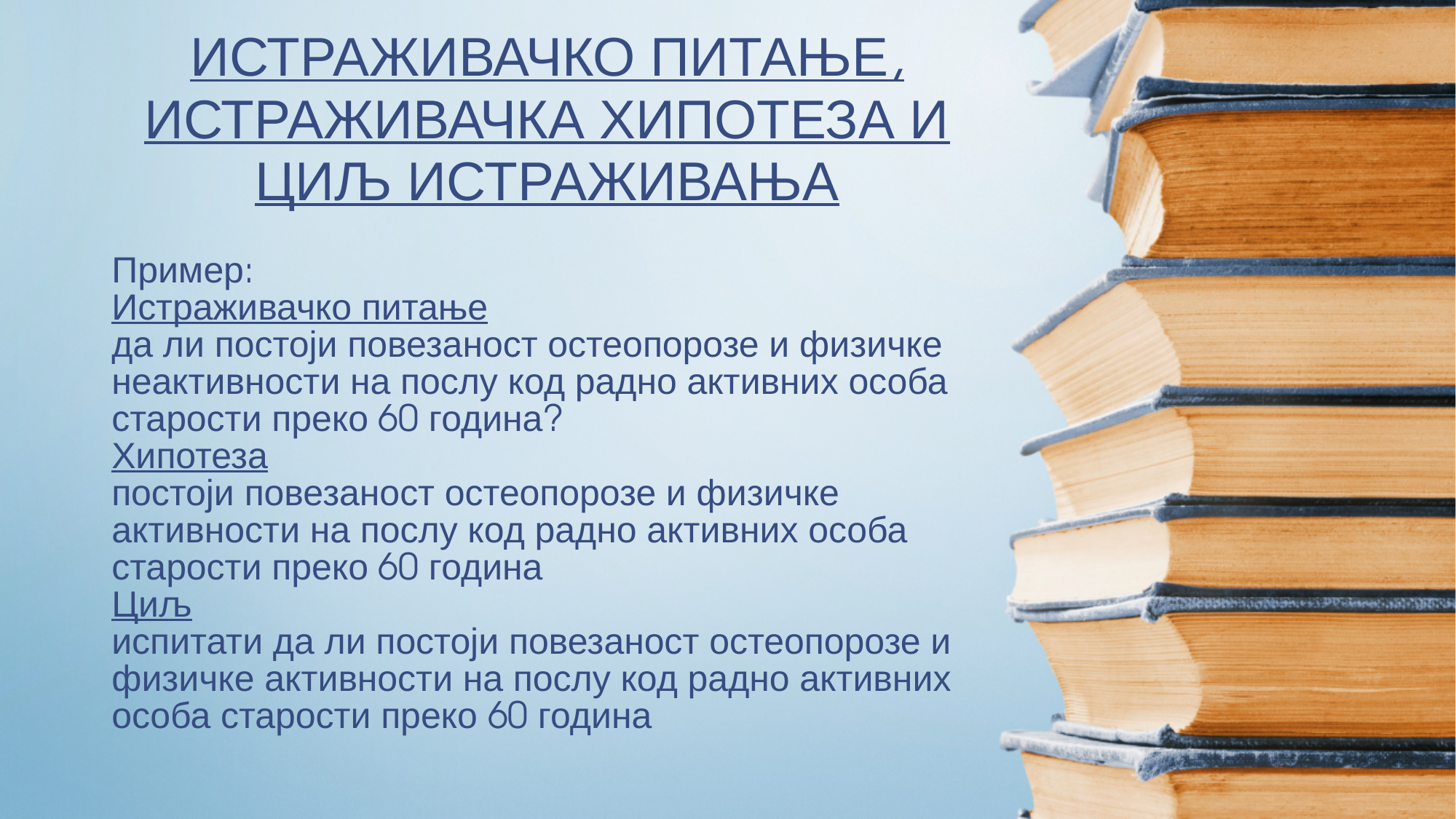

ИСТРАЖИВАЧКО ПИТАЊЕ, ИСТРАЖИВАЧКА ХИПОТЕЗА И ЦИЉ ИСТРАЖИВАЊА
# Пример: Истраживачко питање да ли постоји повезаност остеопорозе и физичке неактивности на послу код радно активних особа старости преко 60 година? Хипотеза постоји повезаност остеопорозе и физичке активности на послу код радно активних особа старости преко 60 година Циљ испитати да ли постоји повезаност остеопорозе и физичке активности на послу код радно активних особа старости преко 60 година